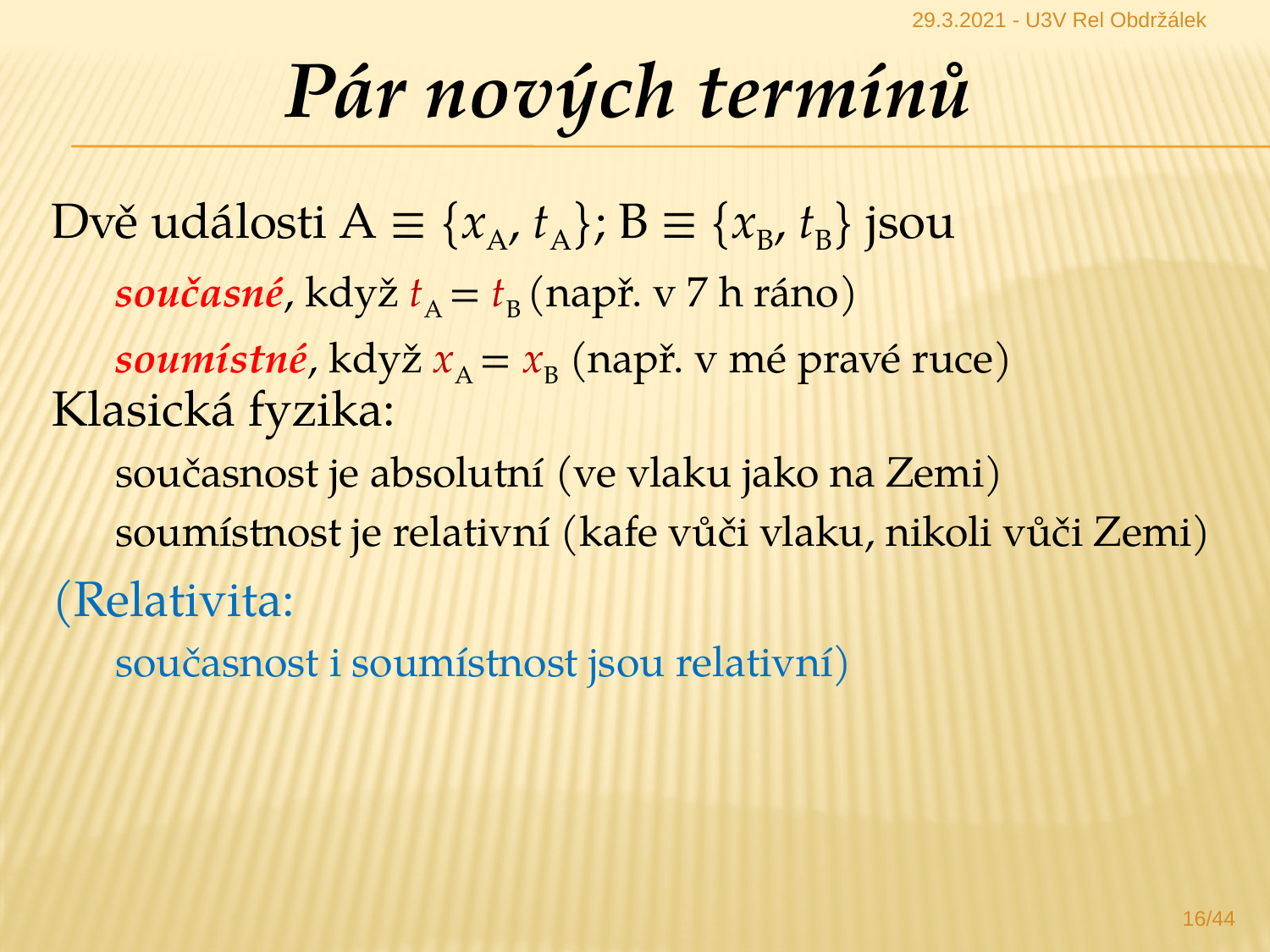

29.3.2021 - U3V Rel Obdržálek
Pár nových termínů
Dvě události A ≡ {xA, tA}; B ≡ {xB, tB} jsou
současné, když tA = tB (např. v 7 h ráno)
soumístné, když xA = xB (např. v mé pravé ruce)
Klasická fyzika:
současnost je absolutní (ve vlaku jako na Zemi)
soumístnost je relativní (kafe vůči vlaku, nikoli vůči Zemi)
(Relativita:
současnost i soumístnost jsou relativní)
16/44